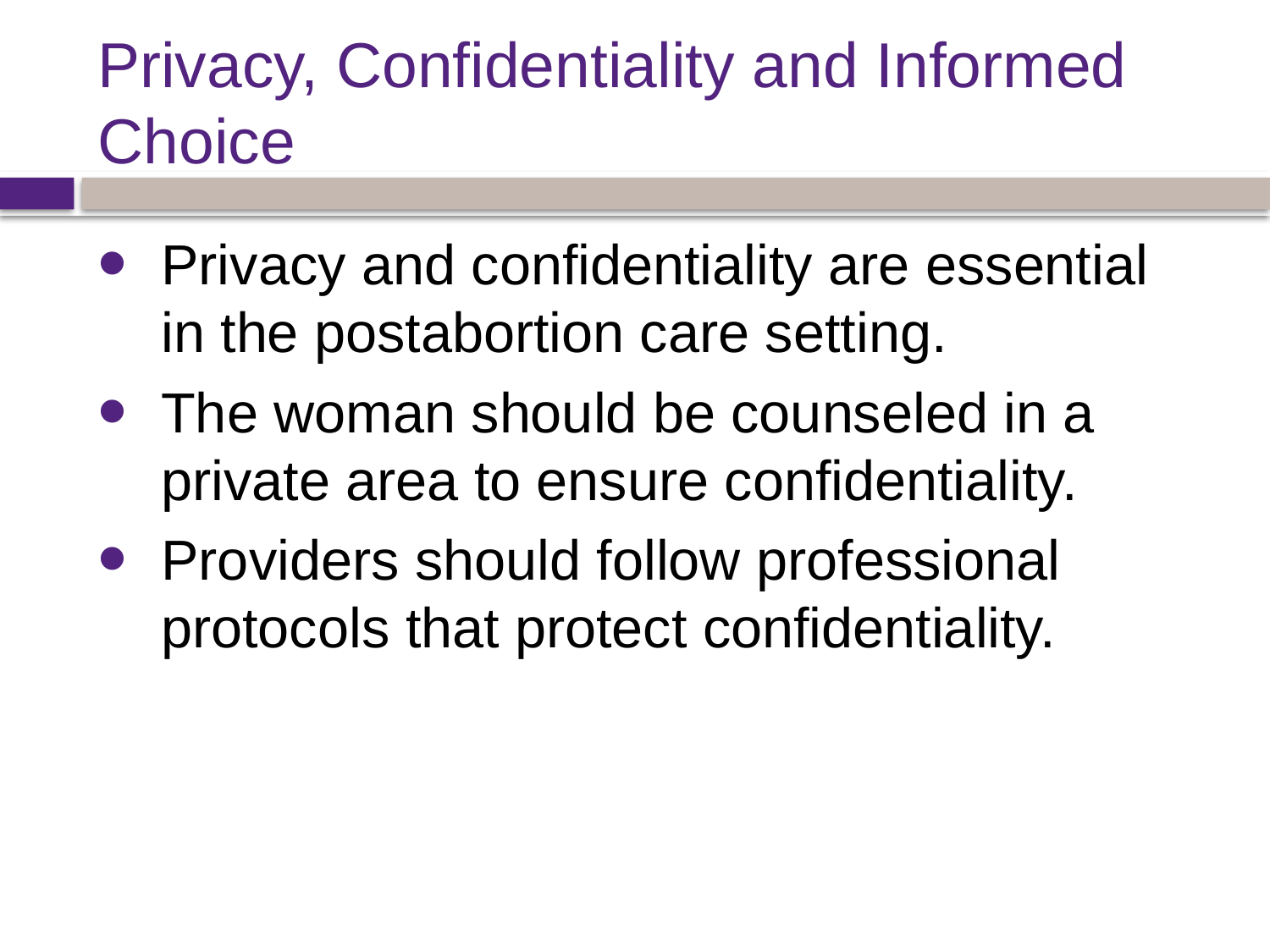

# Privacy, Confidentiality and Informed Choice
Privacy and confidentiality are essential in the postabortion care setting.
The woman should be counseled in a private area to ensure confidentiality.
Providers should follow professional protocols that protect confidentiality.